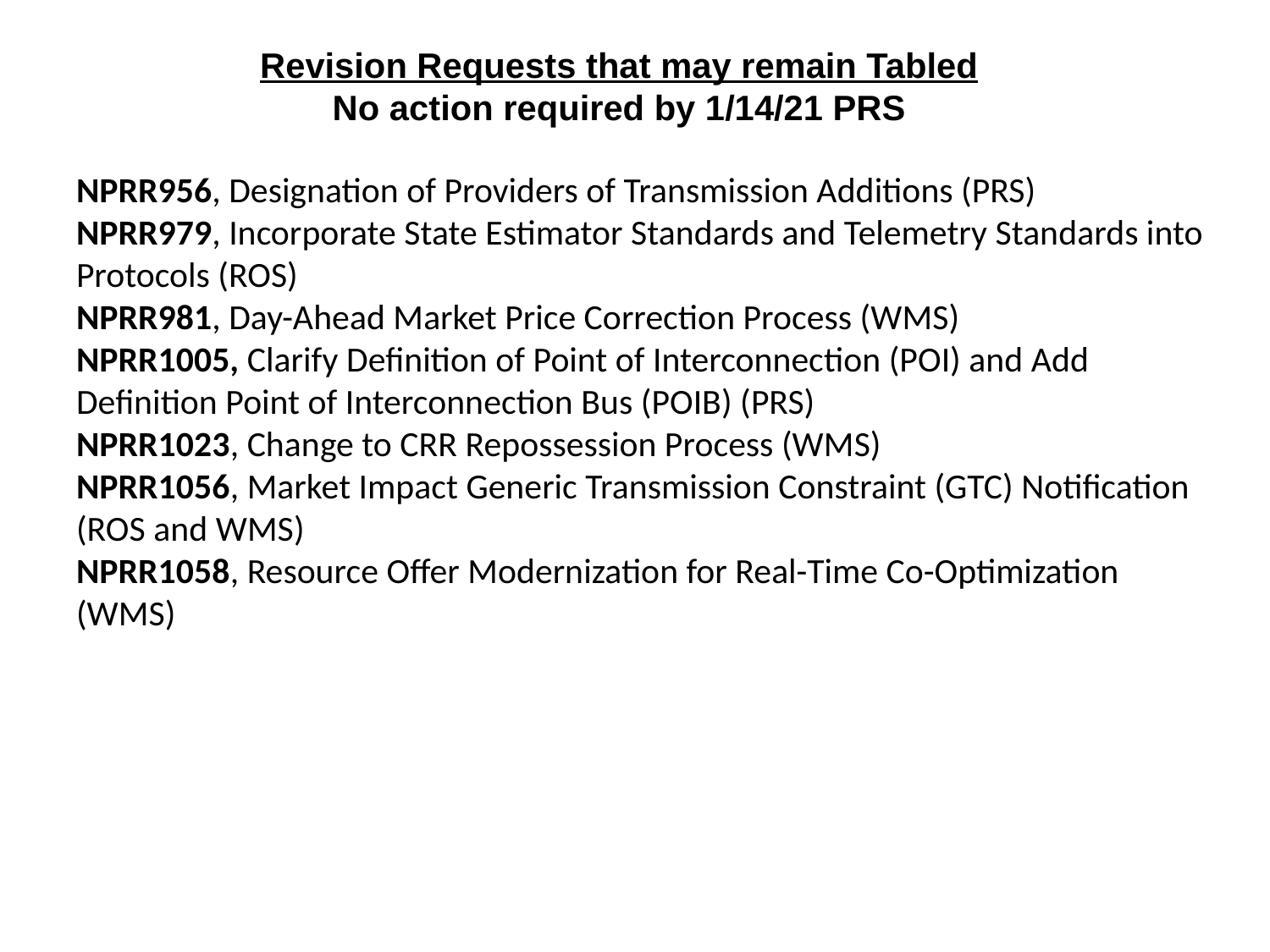

# Revision Requests that may remain Tabled No action required by 1/14/21 PRS

NPRR956, Designation of Providers of Transmission Additions (PRS)
NPRR979, Incorporate State Estimator Standards and Telemetry Standards into Protocols (ROS)
NPRR981, Day-Ahead Market Price Correction Process (WMS)
NPRR1005, Clarify Definition of Point of Interconnection (POI) and Add Definition Point of Interconnection Bus (POIB) (PRS)
NPRR1023, Change to CRR Repossession Process (WMS)
NPRR1056, Market Impact Generic Transmission Constraint (GTC) Notification (ROS and WMS)
NPRR1058, Resource Offer Modernization for Real-Time Co-Optimization (WMS)